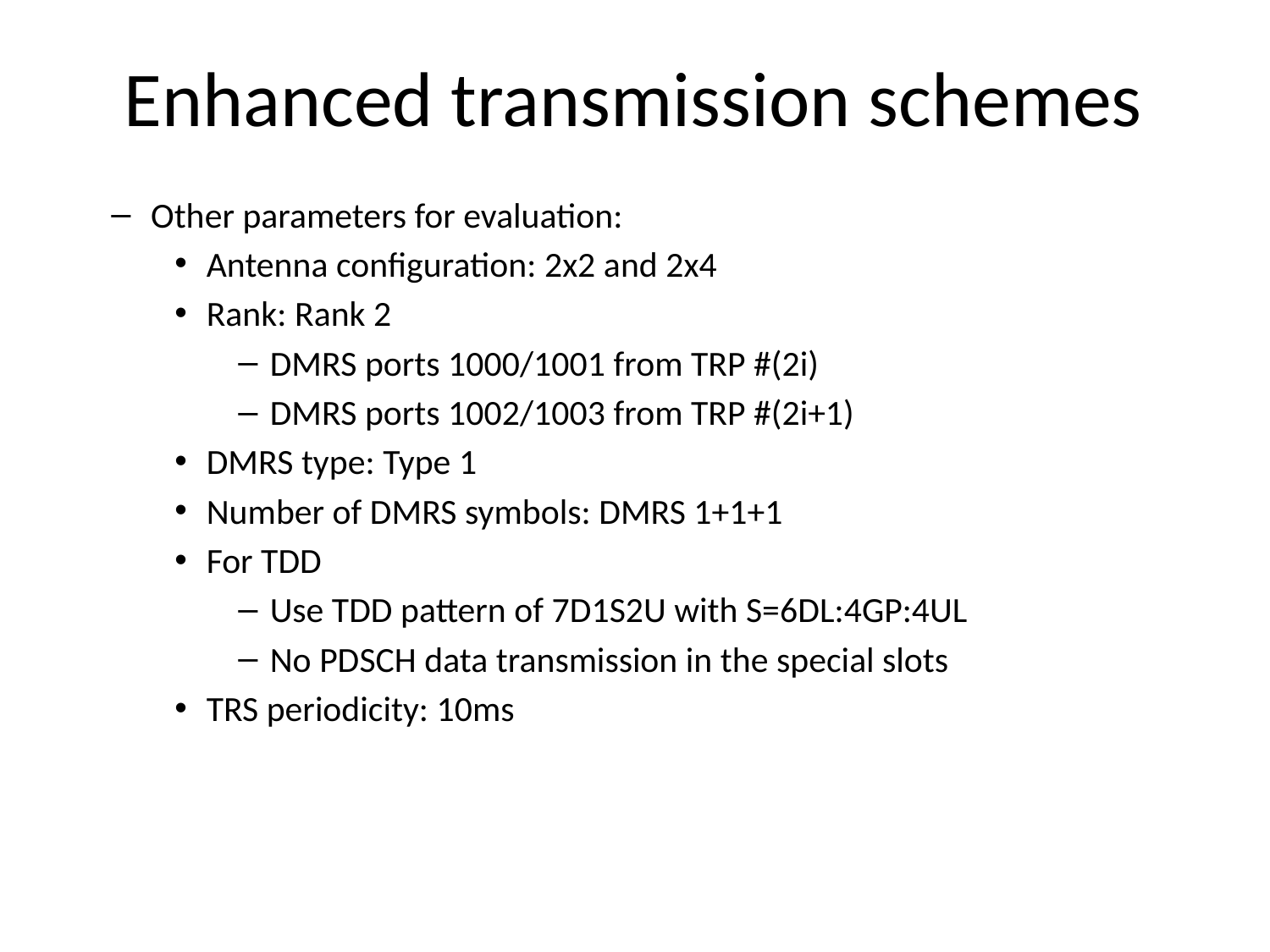

# Enhanced transmission schemes
Other parameters for evaluation:
Antenna configuration: 2x2 and 2x4
Rank: Rank 2
DMRS ports 1000/1001 from TRP #(2i)
DMRS ports 1002/1003 from TRP #(2i+1)
DMRS type: Type 1
Number of DMRS symbols: DMRS 1+1+1
For TDD
Use TDD pattern of 7D1S2U with S=6DL:4GP:4UL
No PDSCH data transmission in the special slots
TRS periodicity: 10ms